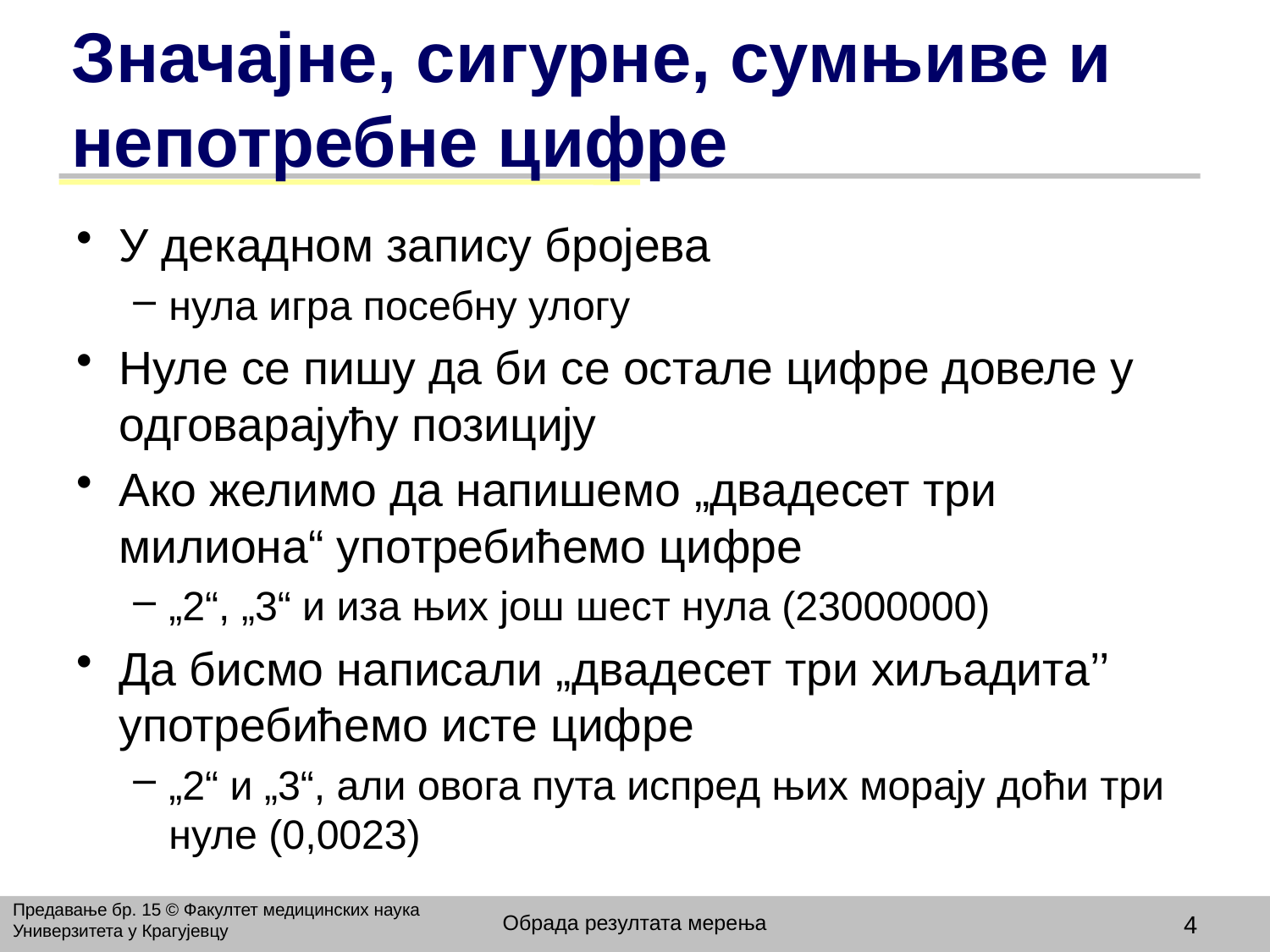

# Значајне, сигурне, сумњиве и непотребне цифре
У декадном запису бројева
нула игра посебну улогу
Нуле се пишу да би се остале цифре довеле у одговарајућу позицију
Ако желимо да напишемо „двадесет три милиона“ употребићемо цифре
„2“, „3“ и иза њих још шест нула (23000000)
Да бисмо написали „двадесет три хиљадита’’ употребићемо исте цифре
„2“ и „3“, али овога пута испред њих морају доћи три нуле (0,0023)

Предавање бр. 15 © Факултет медицинских наука Универзитета у Крагујевцу
Обрада резултата мерења
4